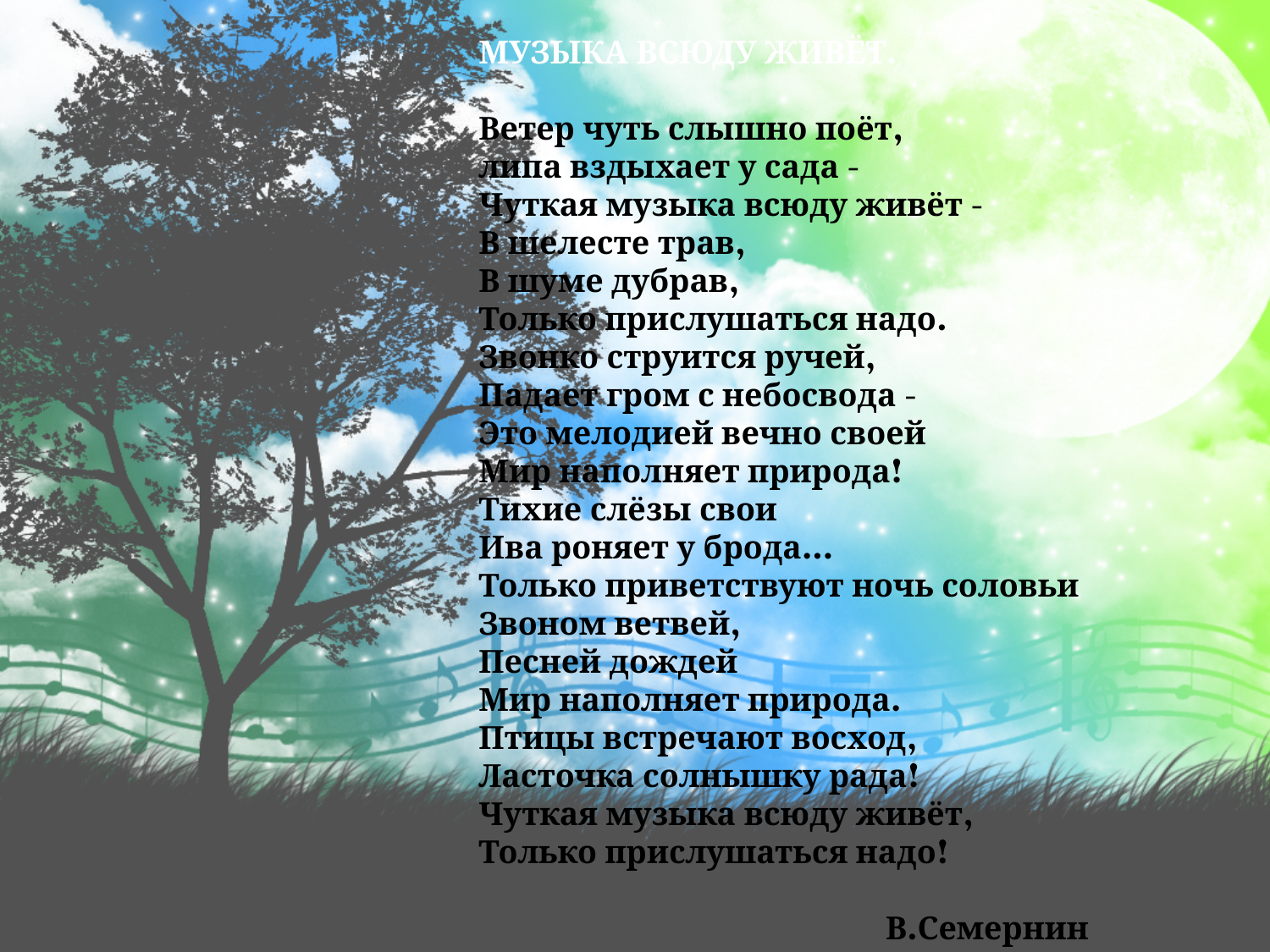

МУЗЫКА ВСЮДУ ЖИВЁТ.

Ветер чуть слышно поёт,
липа вздыхает у сада -
Чуткая музыка всюду живёт -
В шелесте трав,
В шуме дубрав,
Только прислушаться надо.
Звонко струится ручей,
Падает гром с небосвода -
Это мелодией вечно своей
Мир наполняет природа!
Тихие слёзы свои
Ива роняет у брода...
Только приветствуют ночь соловьи
Звоном ветвей,
Песней дождей
Мир наполняет природа.
Птицы встречают восход,
Ласточка солнышку рада!
Чуткая музыка всюду живёт,
Только прислушаться надо!

В.Семернин